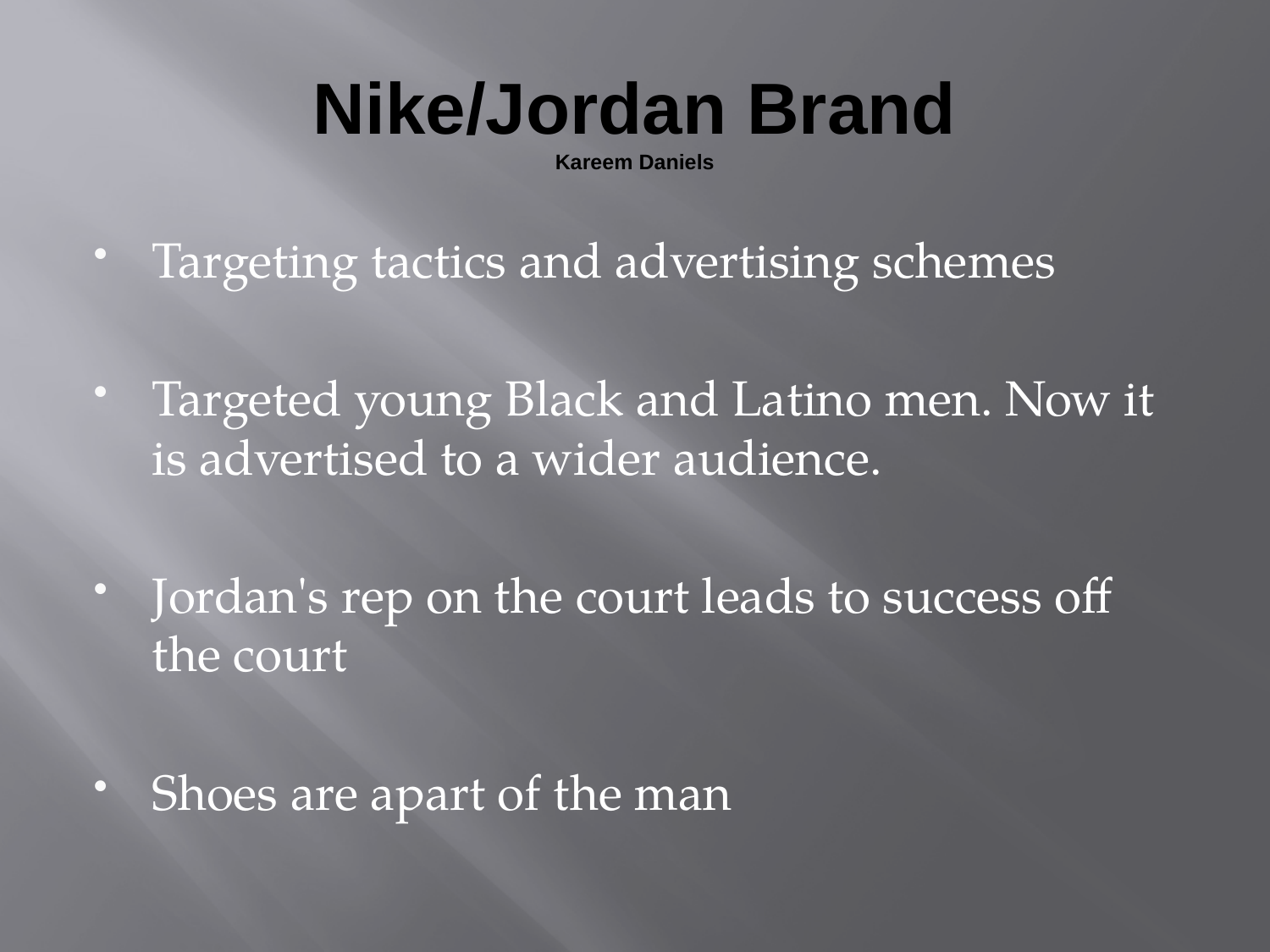

# Nike/Jordan Brand Kareem Daniels
Targeting tactics and advertising schemes

Targeted young Black and Latino men. Now it is advertised to a wider audience.

Jordan's rep on the court leads to success off the court

Shoes are apart of the man